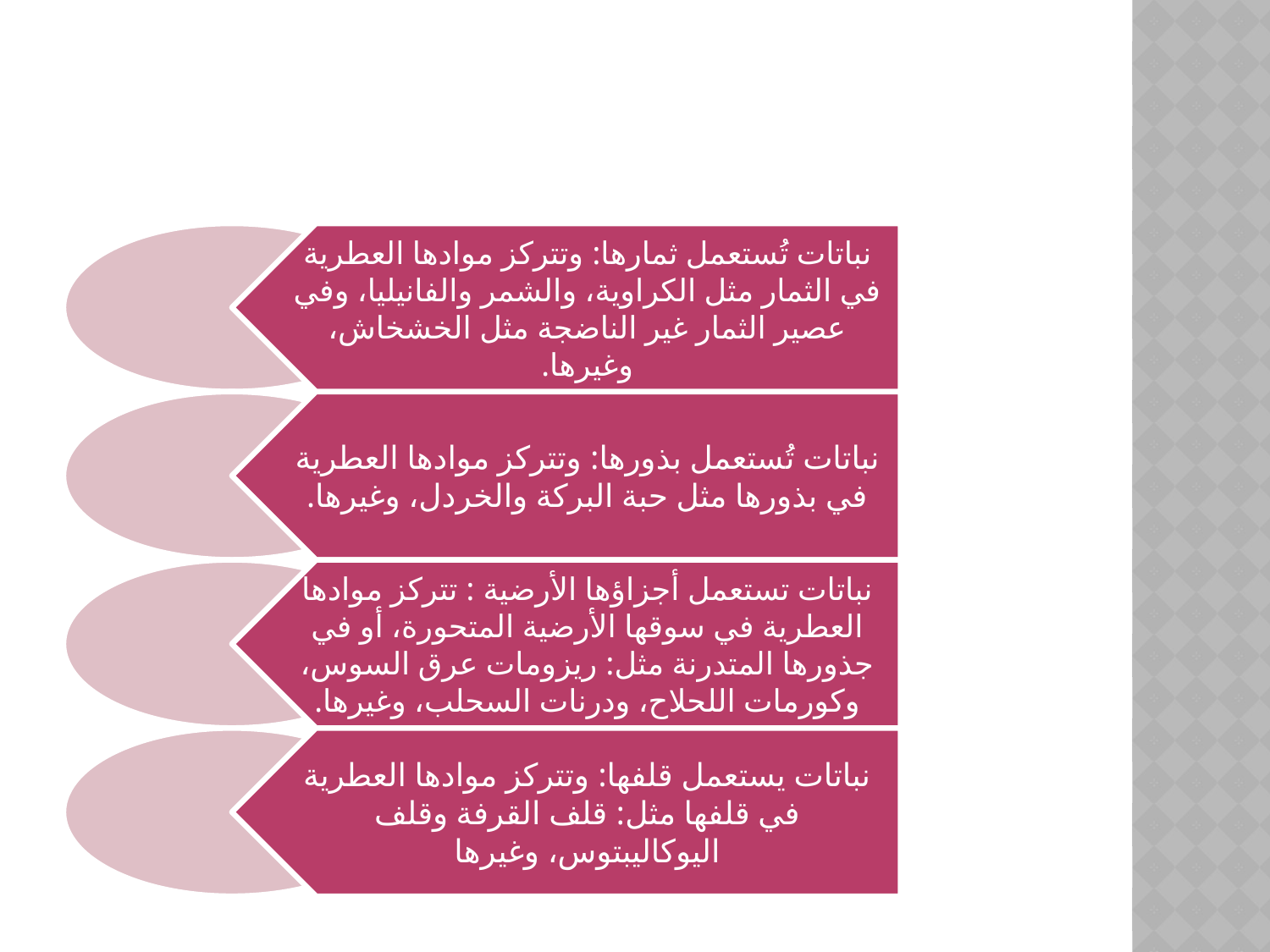

#
نباتات تُستعمل ثمارها: وتتركز موادها العطرية في الثمار مثل الكراوية، والشمر والفانيليا، وفي عصير الثمار غير الناضجة مثل الخشخاش، وغيرها.
نباتات تُستعمل بذورها: وتتركز موادها العطرية في بذورها مثل حبة البركة والخردل، وغيرها.
نباتات يستعمل قلفها: وتتركز موادها العطرية في قلفها مثل: قلف القرفة وقلف اليوكاليبتوس، وغيرها